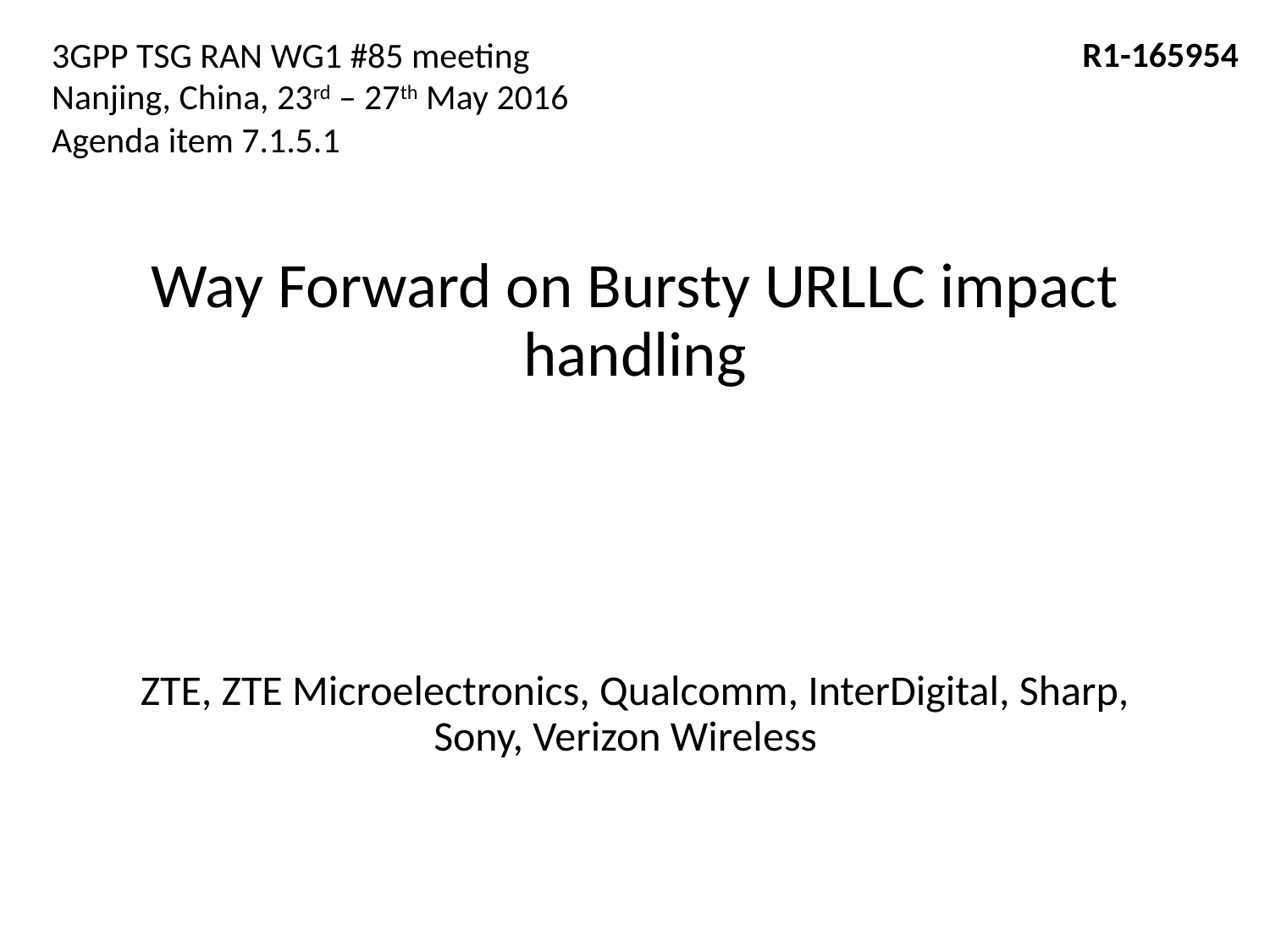

R1-165954
3GPP TSG RAN WG1 #85 meeting
Nanjing, China, 23rd – 27th May 2016
Agenda item 7.1.5.1
# Way Forward on Bursty URLLC impact handling
ZTE, ZTE Microelectronics, Qualcomm, InterDigital, Sharp, Sony, Verizon Wireless